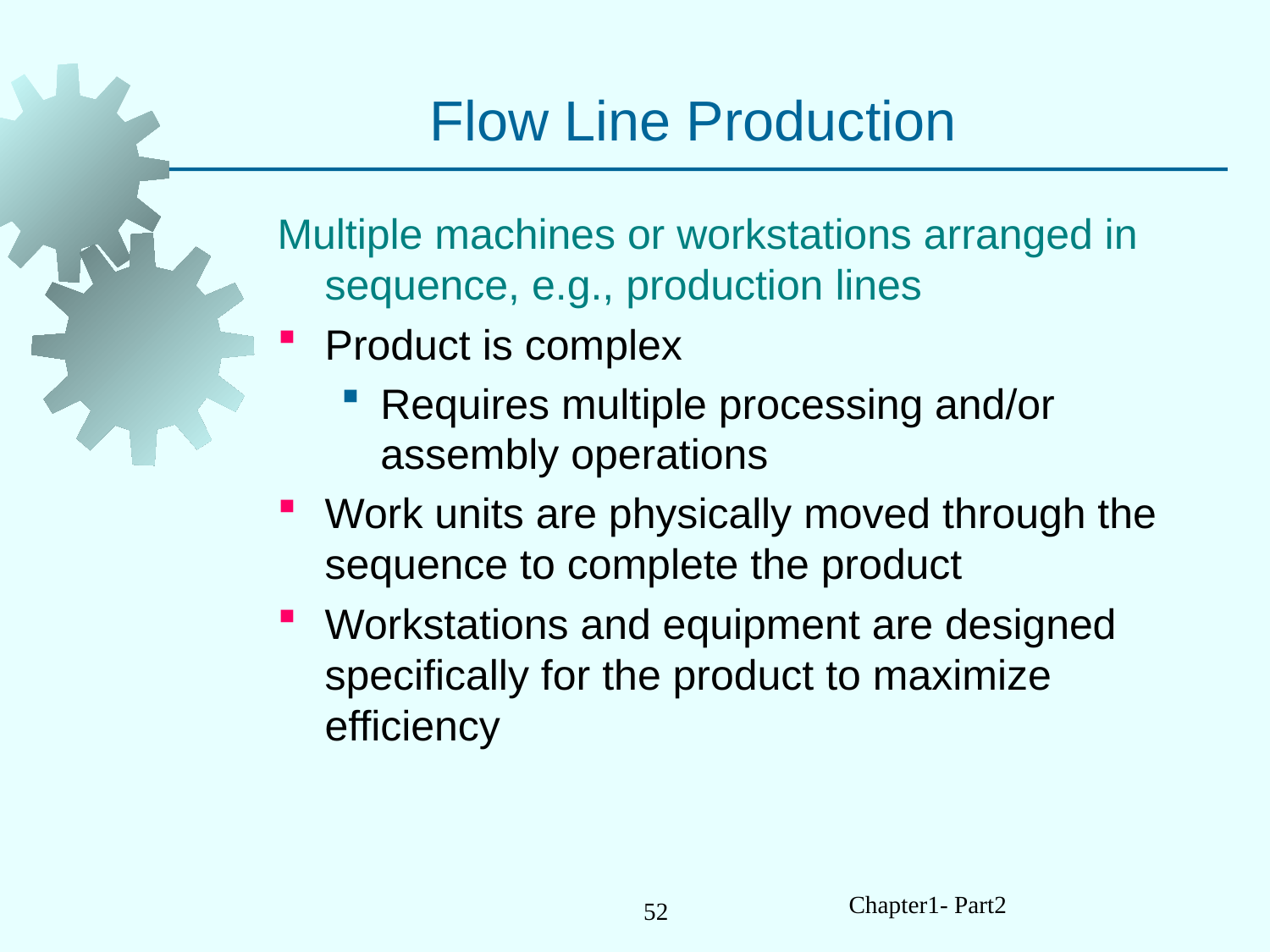

# Flow Line Production
Multiple machines or workstations arranged in sequence, e.g., production lines
Product is complex
Requires multiple processing and/or assembly operations
Work units are physically moved through the sequence to complete the product
Workstations and equipment are designed specifically for the product to maximize efficiency
Chapter1- Part2
52